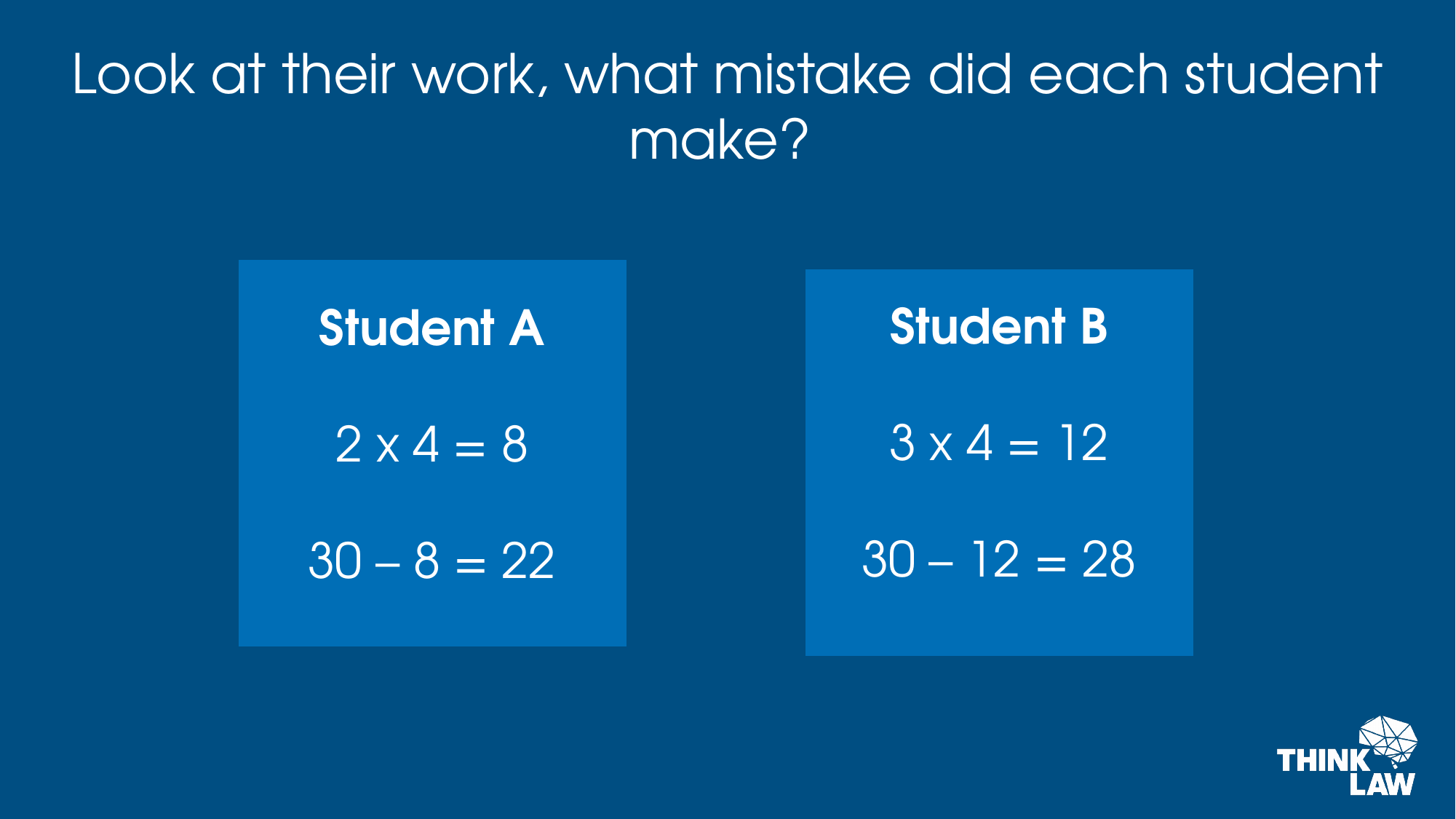

Look at their work, what mistake did each student make?

Student B

3 x 4 = 12

30 – 12 = 28

Student A

2 x 4 = 8

30 – 8 = 22